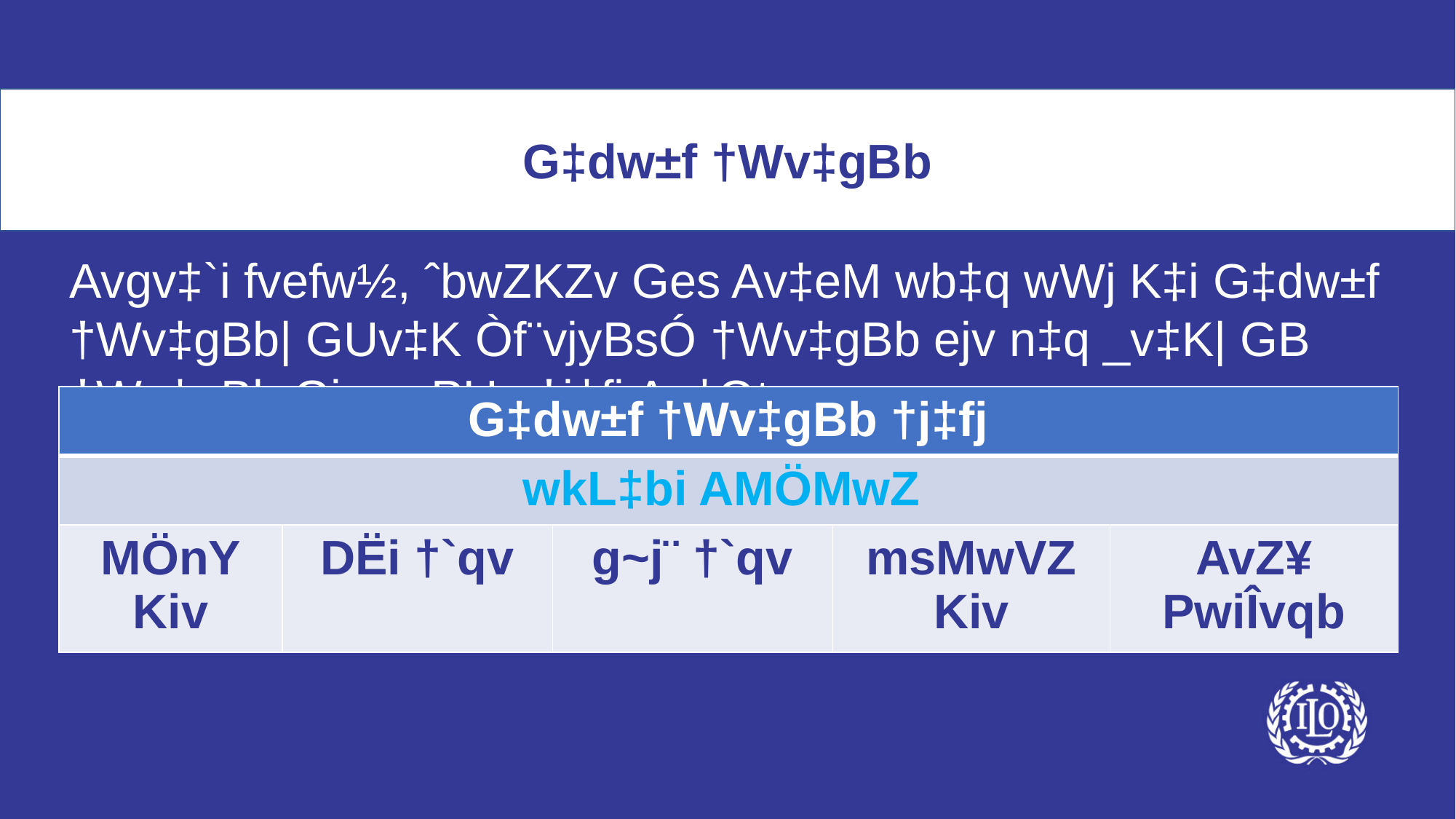

G‡dw±f †Wv‡gBb
Avgv‡`i fvefw½, ˆbwZKZv Ges Av‡eM wb‡q wWj K‡i G‡dw±f †Wv‡gBb| GUv‡K Òf¨vjyBsÓ †Wv‡gBb ejv n‡q _v‡K| GB †Wv‡gBb Gi cvuPUv †j‡fj Av‡Qt
| G‡dw±f †Wv‡gBb †j‡fj |  |  |  |  |
| --- | --- | --- | --- | --- |
| wkL‡bi AMÖMwZ |  |  |  |  |
| MÖnY Kiv | DËi †`qv | g~j¨ †`qv | msMwVZ Kiv | AvZ¥ PwiÎvqb |